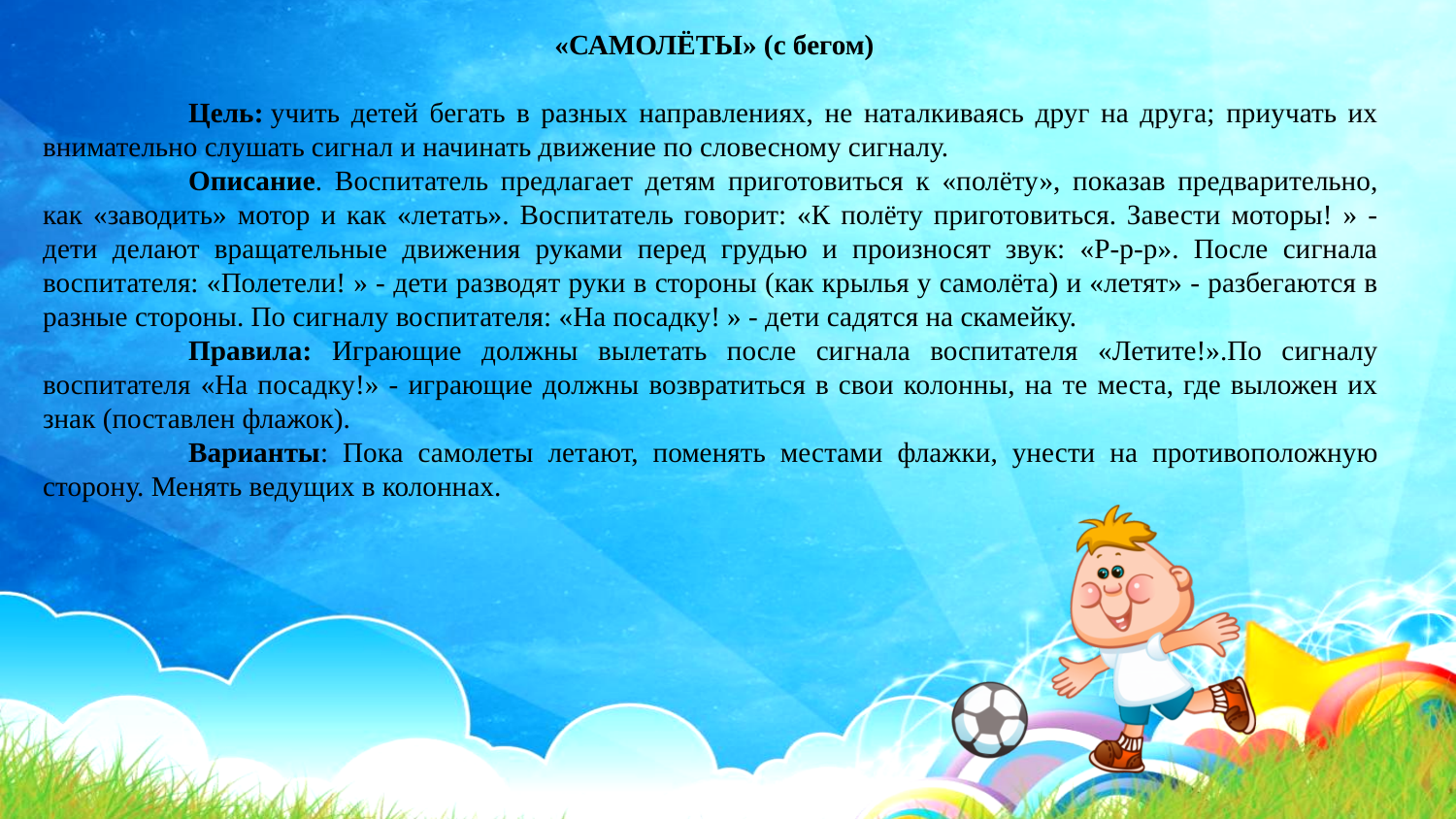

«САМОЛЁТЫ» (с бегом)

	Цель: учить детей бегать в разных направлениях, не наталкиваясь друг на друга; приучать их внимательно слушать сигнал и начинать движение по словесному сигналу.
	Описание. Воспитатель предлагает детям приготовиться к «полёту», показав предварительно, как «заводить» мотор и как «летать». Воспитатель говорит: «К полёту приготовиться. Завести моторы! » - дети делают вращательные движения руками перед грудью и произносят звук: «Р-р-р». После сигнала воспитателя: «Полетели! » - дети разводят руки в стороны (как крылья у самолёта) и «летят» - разбегаются в разные стороны. По сигналу воспитателя: «На посадку! » - дети садятся на скамейку.
	Правила: Играющие должны вылетать после сигнала воспитателя «Летите!».По сигналу воспитателя «На посадку!» - играющие должны возвратиться в свои колонны, на те места, где выложен их знак (поставлен флажок).
	Варианты: Пока самолеты летают, поменять местами флажки, унести на противоположную сторону. Менять ведущих в колоннах.